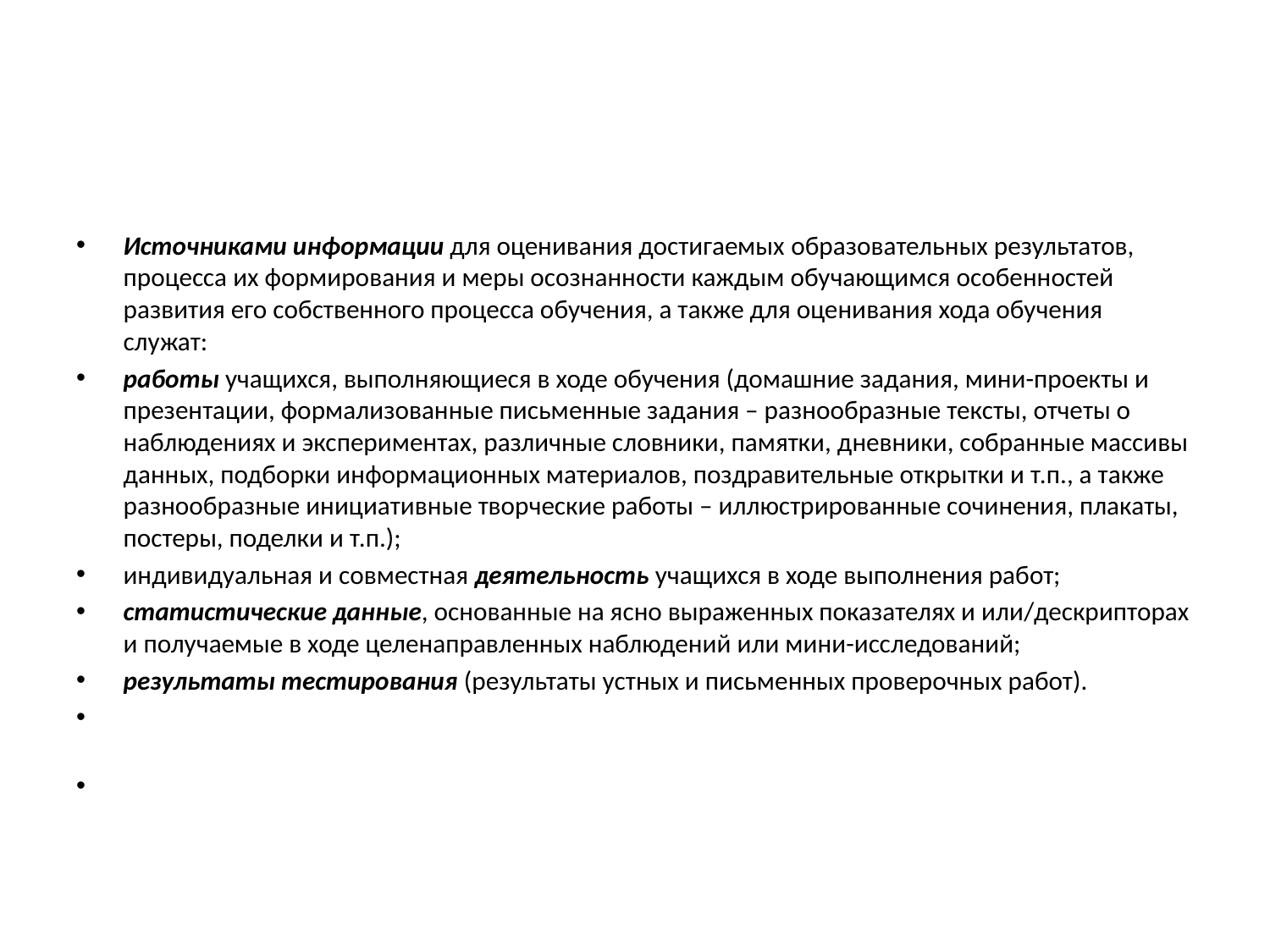

#
Источниками информации для оценивания достигаемых образовательных результатов, процесса их формирования и меры осознанности каждым обучающимся особенностей развития его собственного процесса обучения, а также для оценивания хода обучения служат:
работы учащихся, выполняющиеся в ходе обучения (домашние задания, мини-проекты и презентации, формализованные письменные задания – разнообразные тексты, отчеты о наблюдениях и экспериментах, различные словники, памятки, дневники, собранные массивы данных, подборки информационных материалов, поздравительные открытки и т.п., а также разнообразные инициативные творческие работы – иллюстрированные сочинения, плакаты, постеры, поделки и т.п.);
индивидуальная и совместная деятельность учащихся в ходе выполнения работ;
статистические данные, основанные на ясно выраженных показателях и или/дескрипторах и получаемые в ходе целенаправленных наблюдений или мини-исследований;
результаты тестирования (результаты устных и письменных проверочных работ).